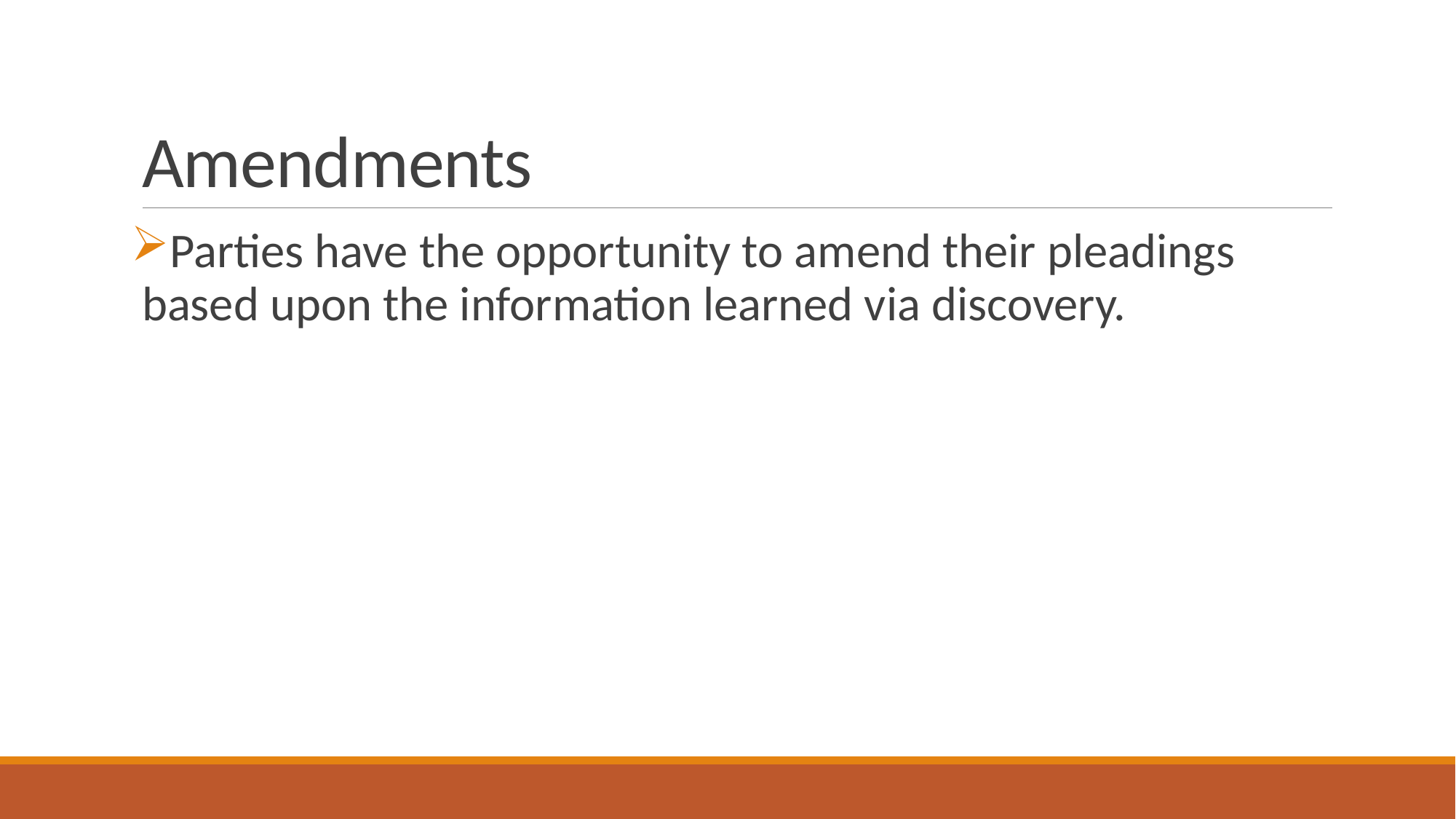

# Amendments
Parties have the opportunity to amend their pleadings based upon the information learned via discovery.